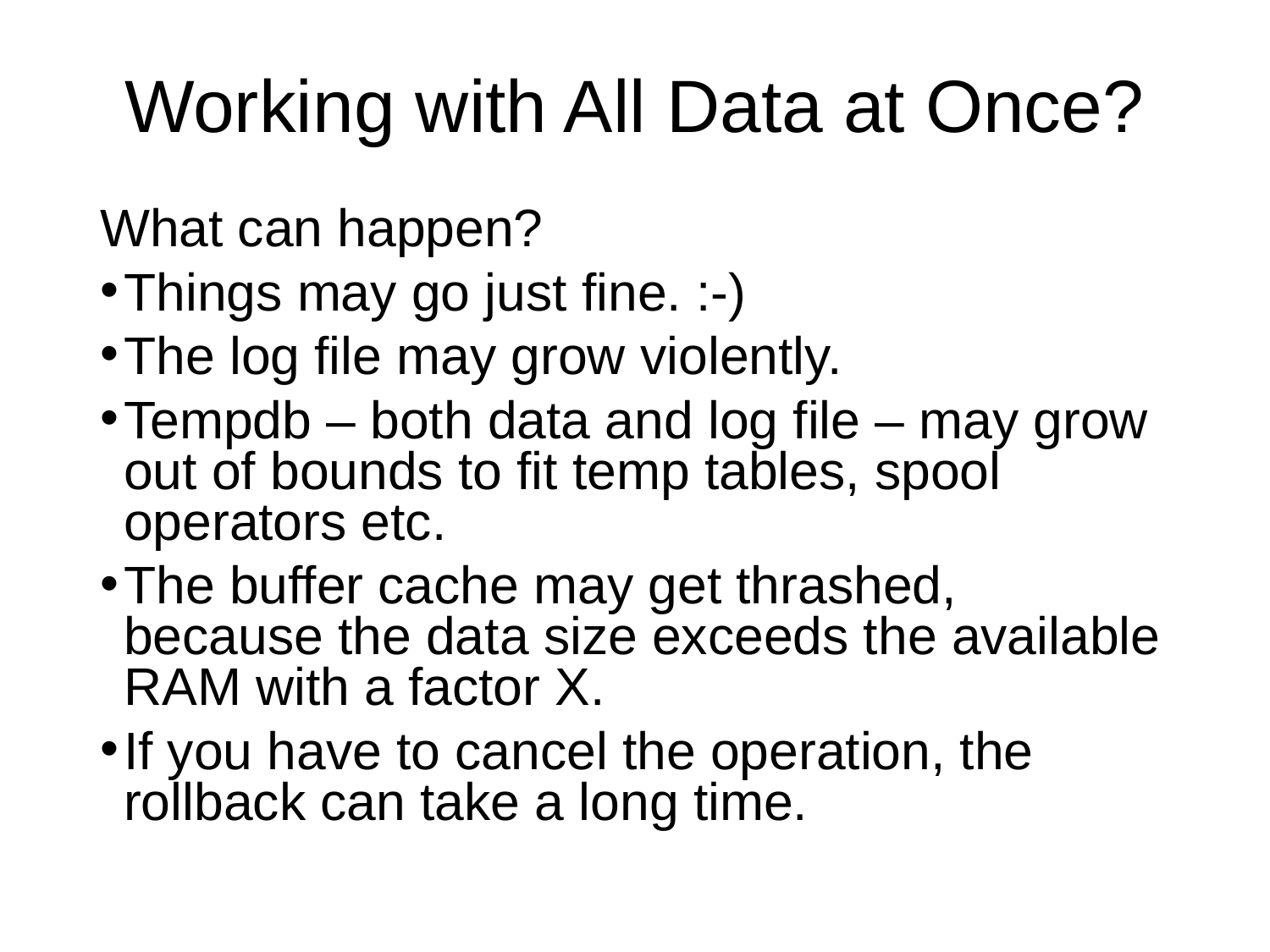

# Working with All Data at Once?
What can happen?
Things may go just fine. :-)
The log file may grow violently.
Tempdb – both data and log file – may grow out of bounds to fit temp tables, spool operators etc.
The buffer cache may get thrashed, because the data size exceeds the available RAM with a factor X.
If you have to cancel the operation, the rollback can take a long time.
© 2019 Erland Sommarskog